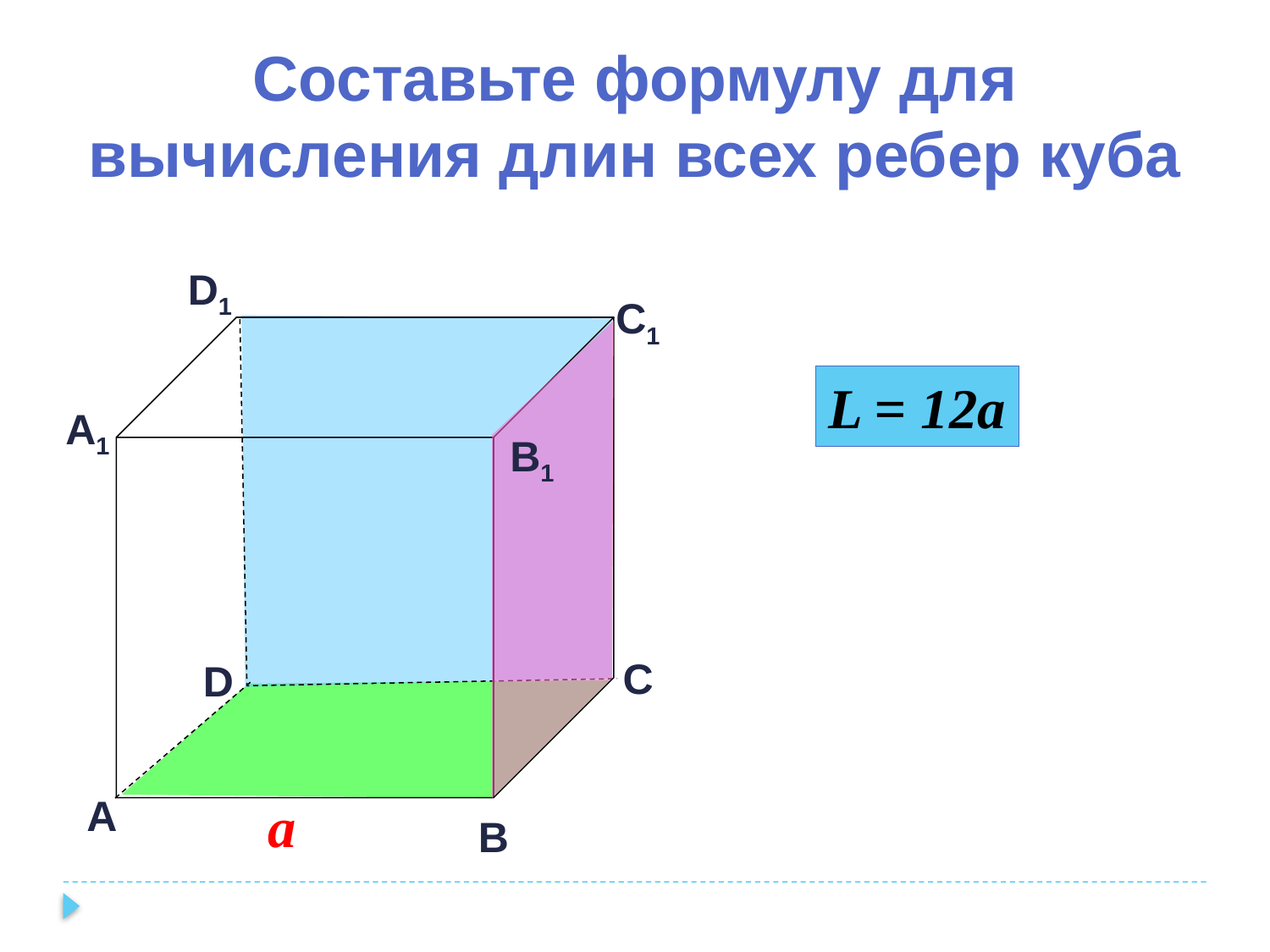

Составьте формулу для вычисления длин всех ребер куба
D1
С1

L = 12a
А1
В1
С
D

А
а
В